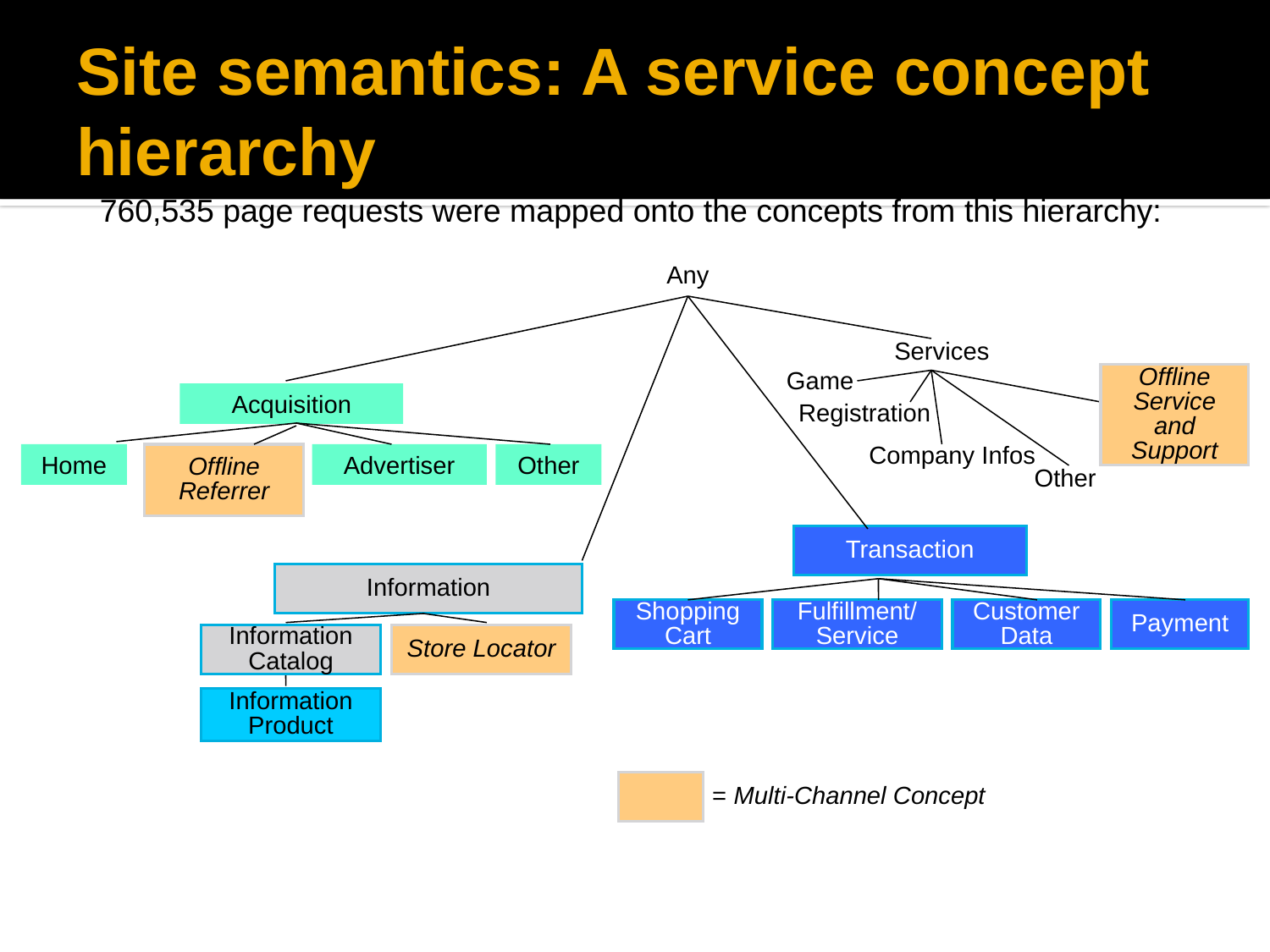

# Site semantics: A service concept hierarchy
	760,535 page requests were mapped onto the concepts from this hierarchy:
Any

Services
Game
Offline Service and Support

Acquisition
Registration

Company Infos
Home
Offline Referrer
Advertiser
Other
Other
Transaction
Information

Shopping Cart
Fulfillment/ Service
Customer Data
Payment

Information Catalog
Store Locator

Information Product

= Multi-Channel Concept